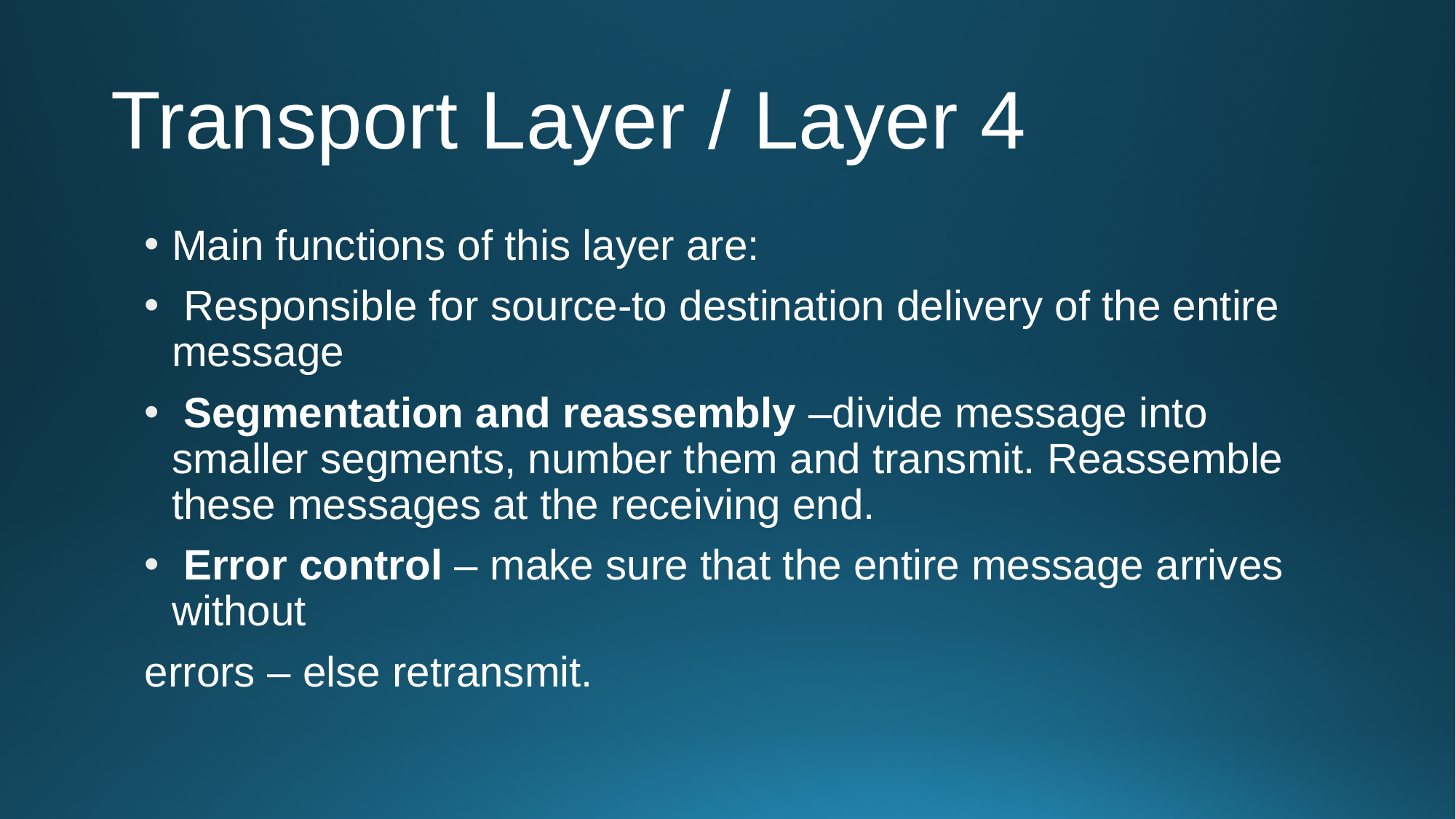

# Transport Layer / Layer 4
Main functions of this layer are:
 Responsible for source-to destination delivery of the entire message
 Segmentation and reassembly –divide message into smaller segments, number them and transmit. Reassemble these messages at the receiving end.
 Error control – make sure that the entire message arrives without
errors – else retransmit.